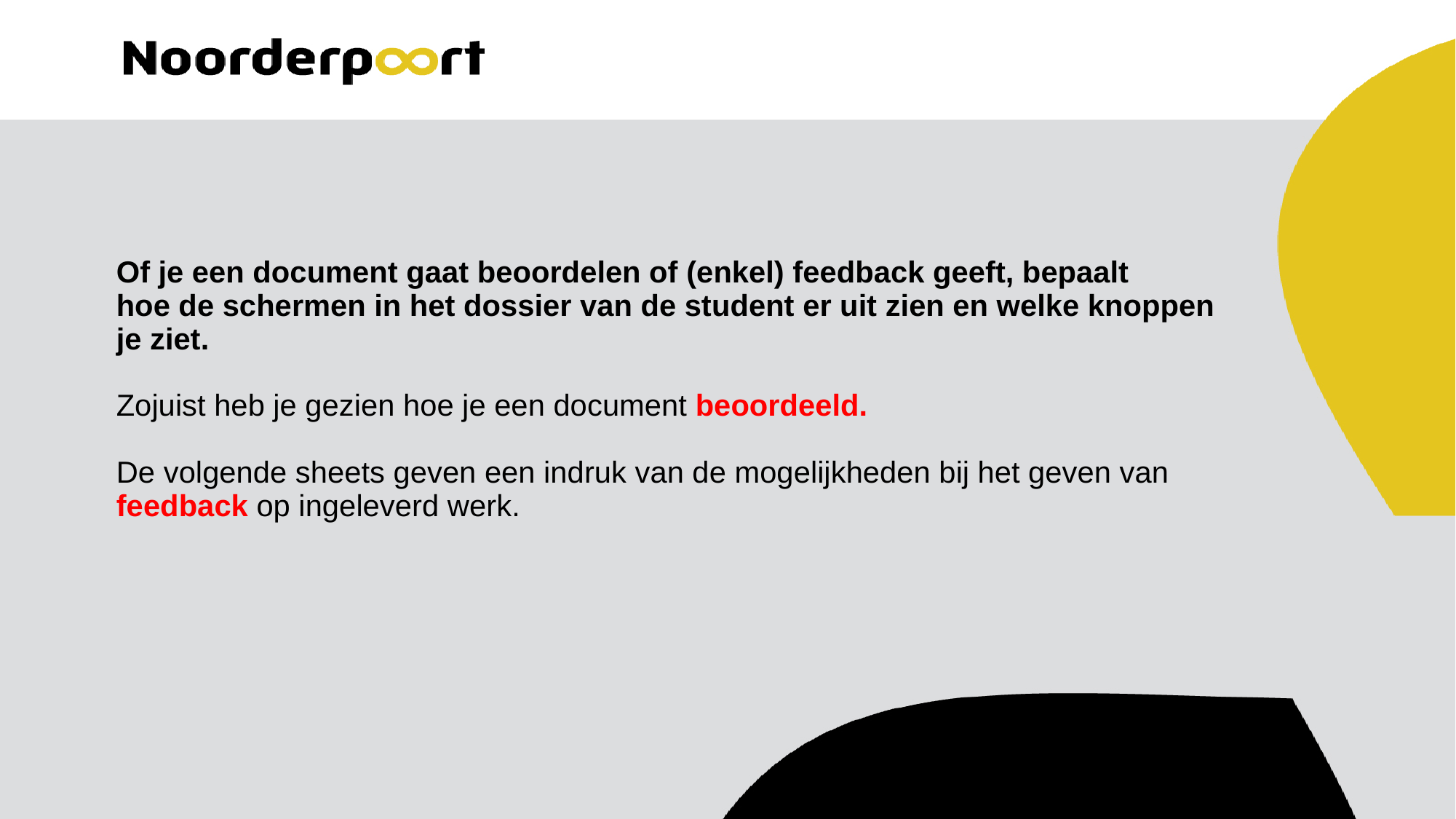

Of je een document gaat beoordelen of (enkel) feedback geeft, bepaalt
hoe de schermen in het dossier van de student er uit zien en welke knoppen
je ziet.

Zojuist heb je gezien hoe je een document beoordeeld.

De volgende sheets geven een indruk van de mogelijkheden bij het geven van
feedback op ingeleverd werk.